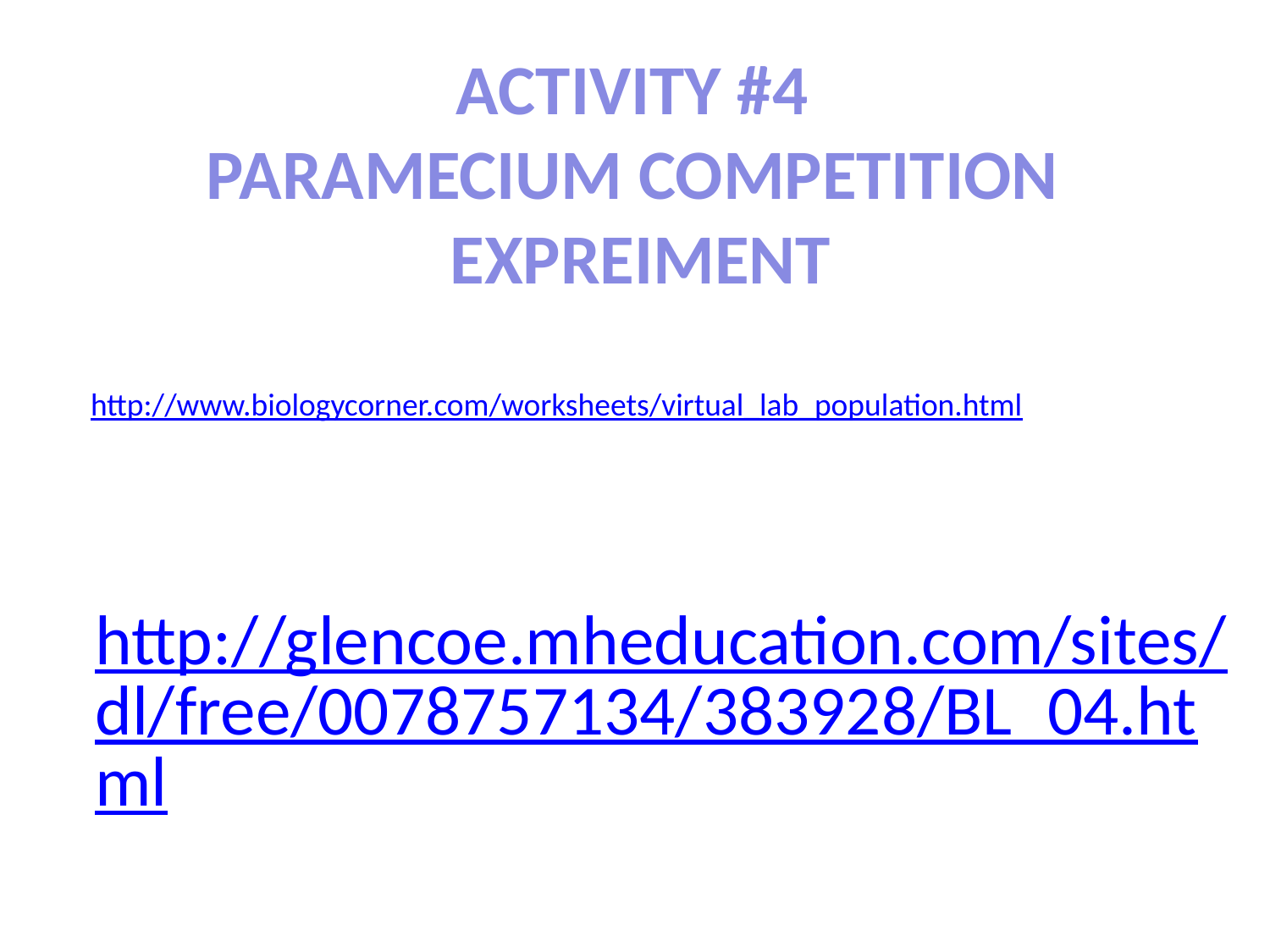

ACTIVITY #4
PARAMECIUM COMPETITION
 EXPREIMENT
http://www.biologycorner.com/worksheets/virtual_lab_population.html

http://glencoe.mheducation.com/sites/dl/free/0078757134/383928/BL_04.html